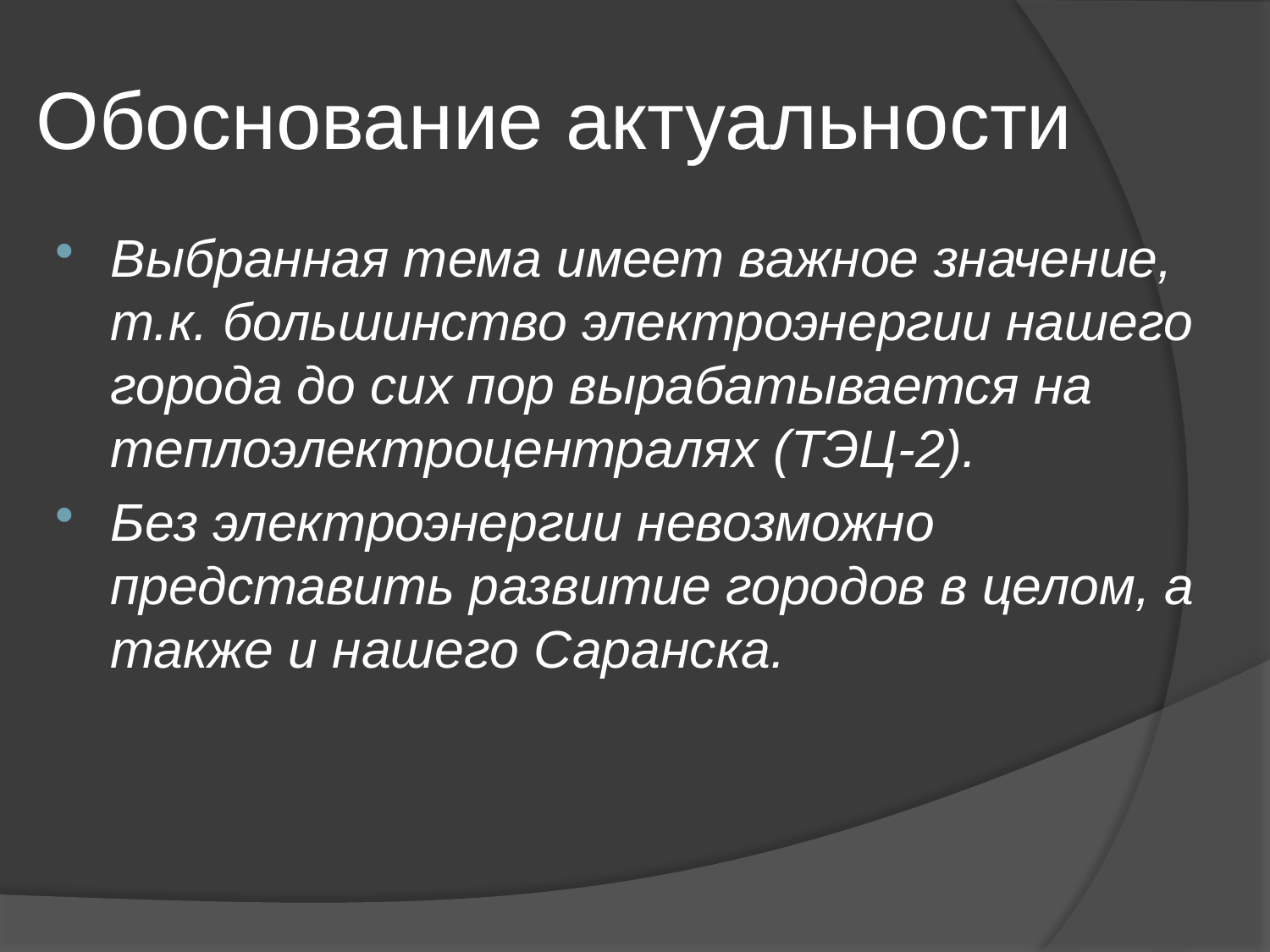

# Обоснование актуальности
Выбранная тема имеет важное значение, т.к. большинство электроэнергии нашего города до сих пор вырабатывается на теплоэлектроцентралях (ТЭЦ-2).
Без электроэнергии невозможно представить развитие городов в целом, а также и нашего Саранска.